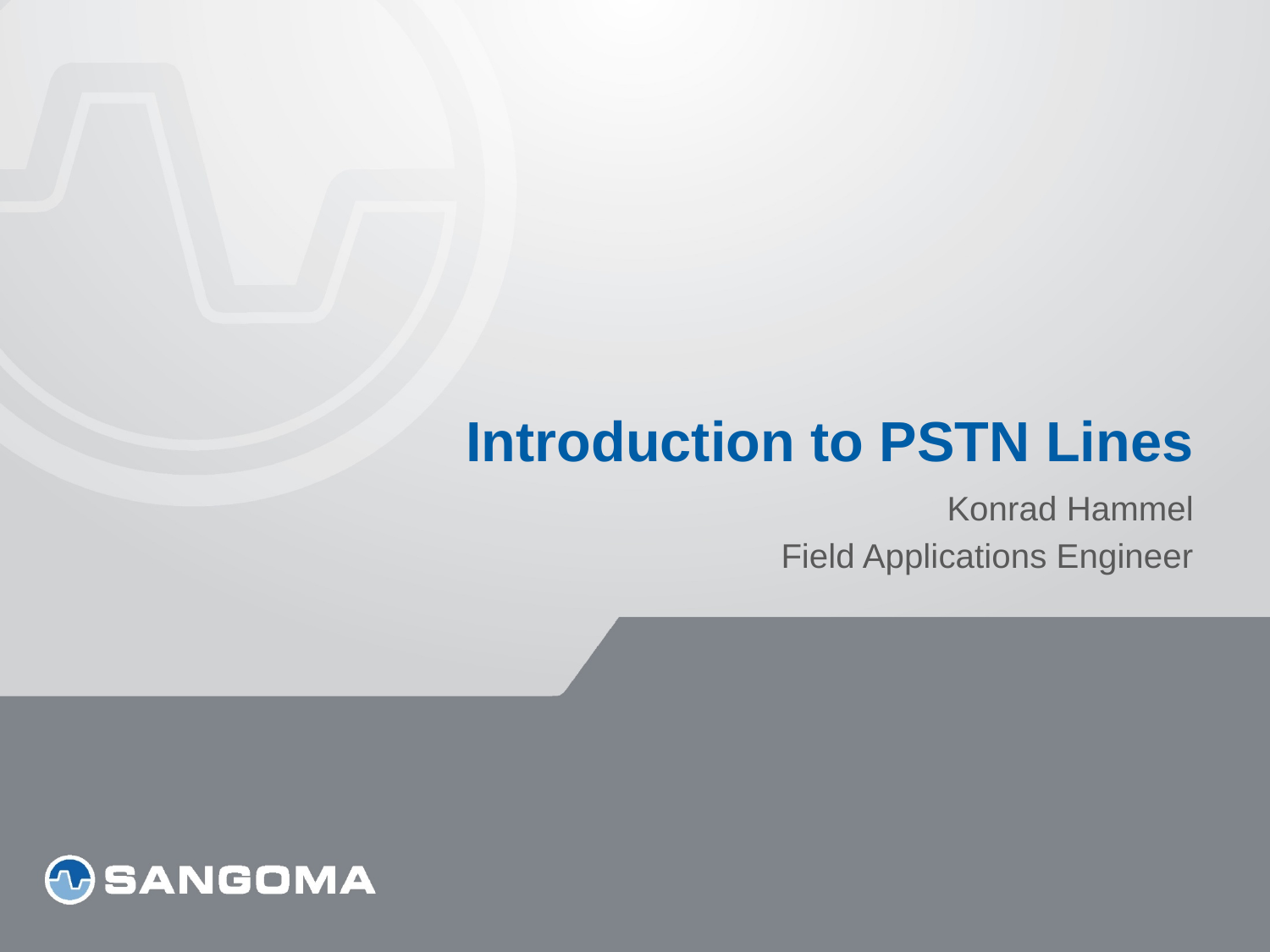

# Introduction to PSTN Lines
Konrad Hammel
Field Applications Engineer